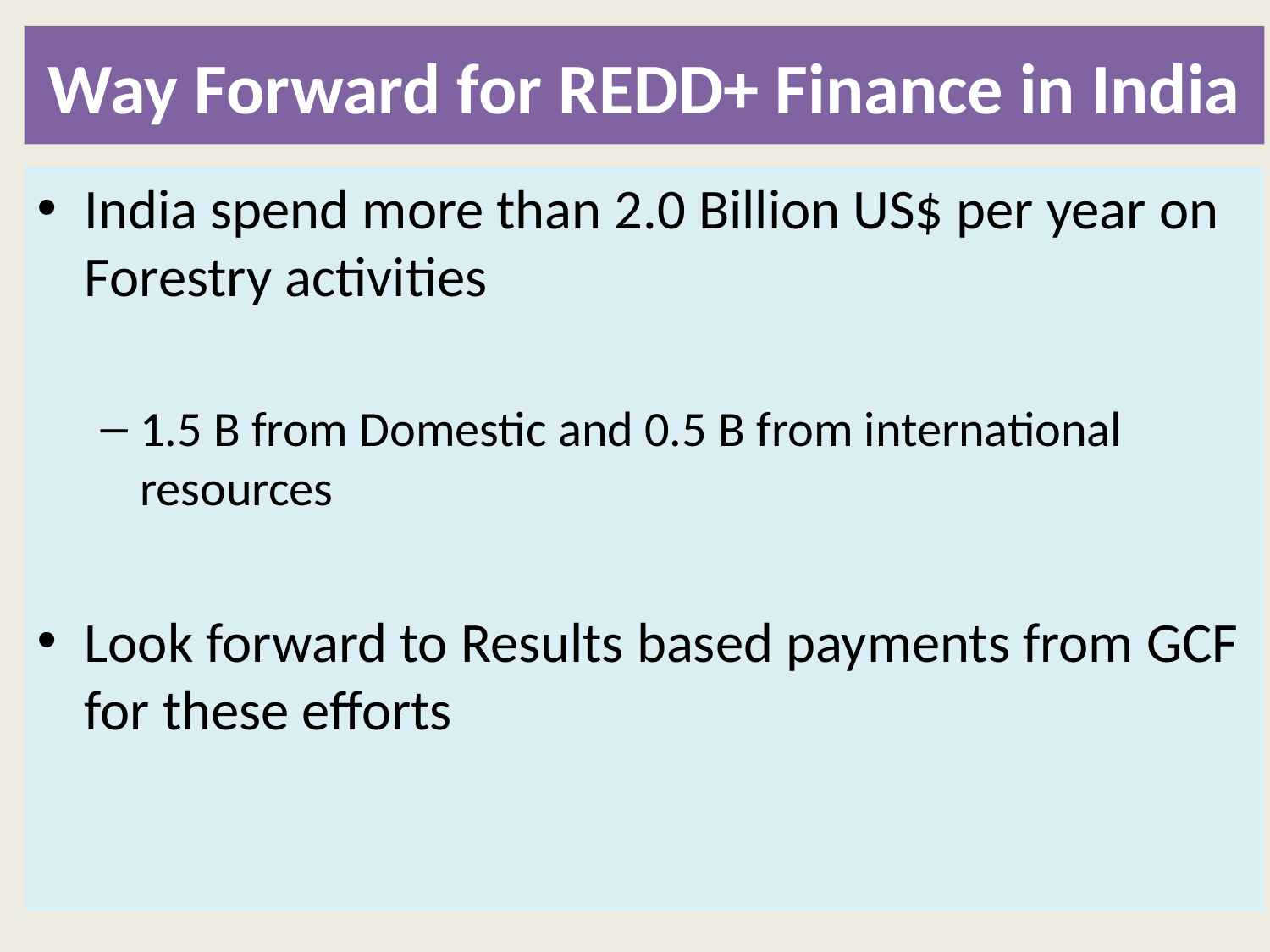

# Way Forward for REDD+ Finance in India
India spend more than 2.0 Billion US$ per year on Forestry activities

1.5 B from Domestic and 0.5 B from international resources

Look forward to Results based payments from GCF for these efforts